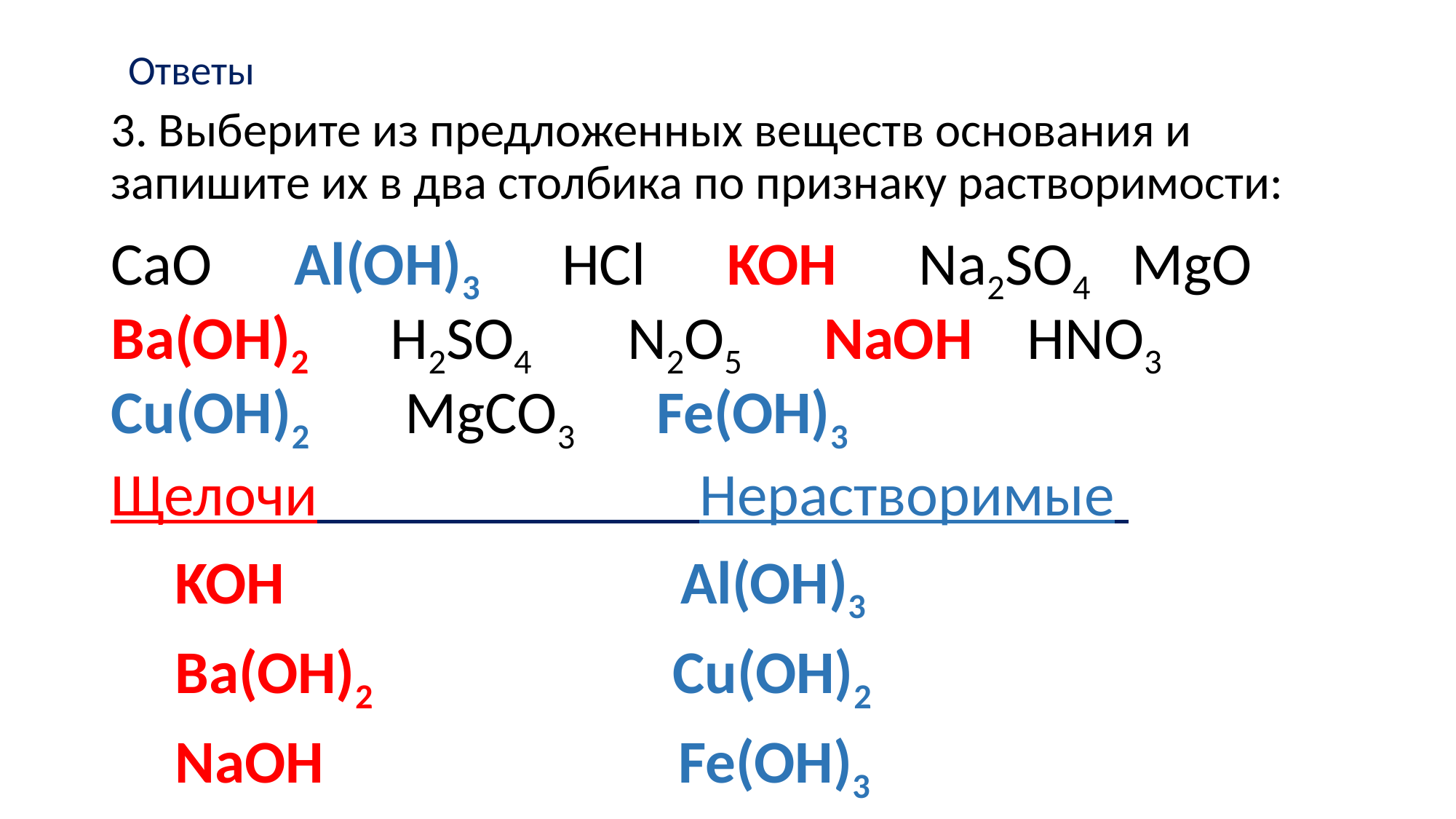

# Ответы
3. Выберите из предложенных веществ основания и запишите их в два столбика по признаку растворимости:
CaO      Al(OH)3      HCl      KOH      Na2SO4   MgO      Ba(OH)2      H2SO4       N2O5      NaOH    HNO3     Cu(OH)2       MgCO3      Fe(OH)3
Щелочи                            Нерастворимые
KOH                             Al(OH)3
Ba(OH)2                      Cu(OH)2
NaOH                          Fe(OH)3